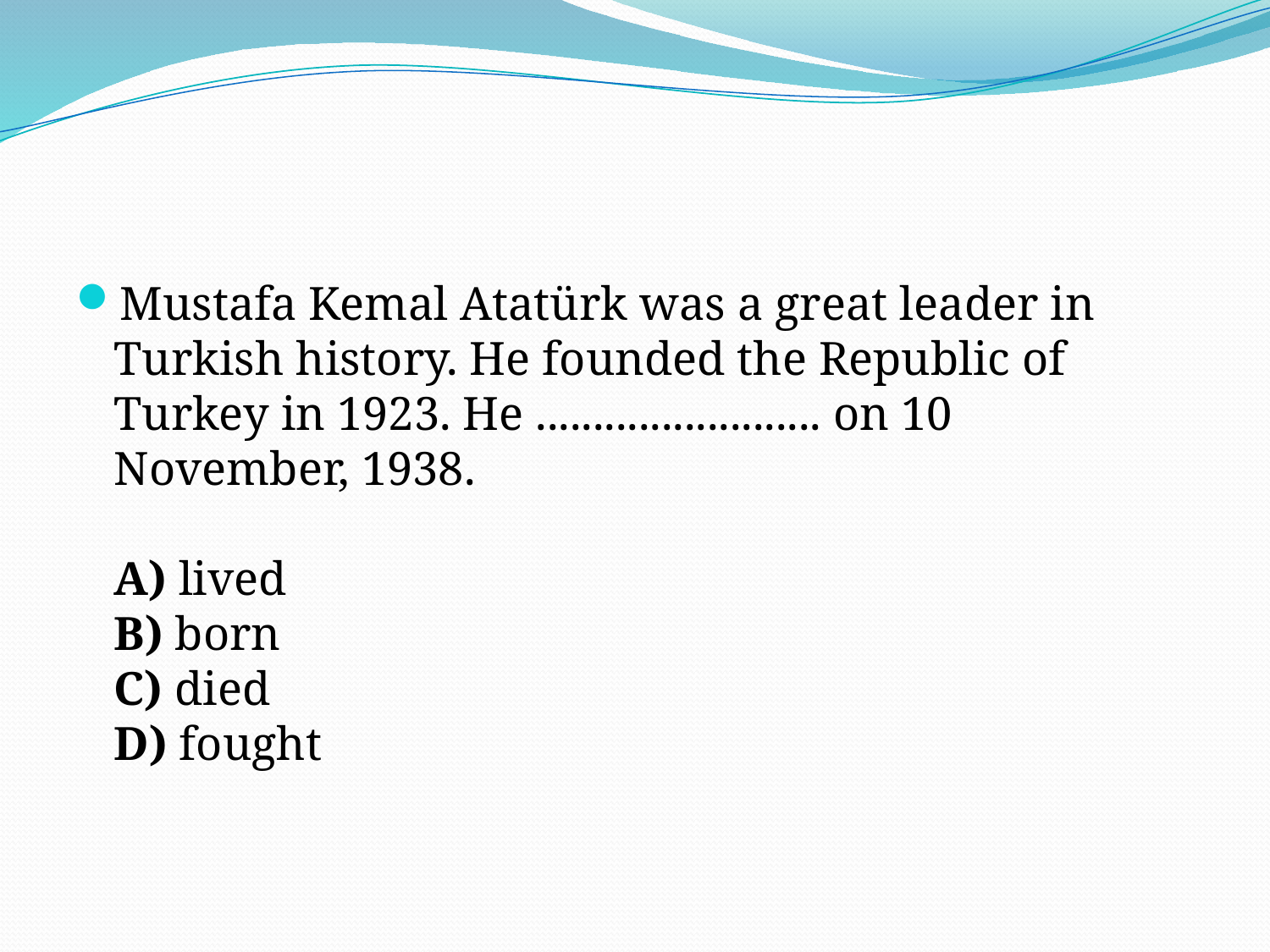

#
Mustafa Kemal Atatürk was a great leader in Turkish history. He founded the Republic of Turkey in 1923. He ......................... on 10 November, 1938. 
A) lived 
B) born 
C) died 
D) fought